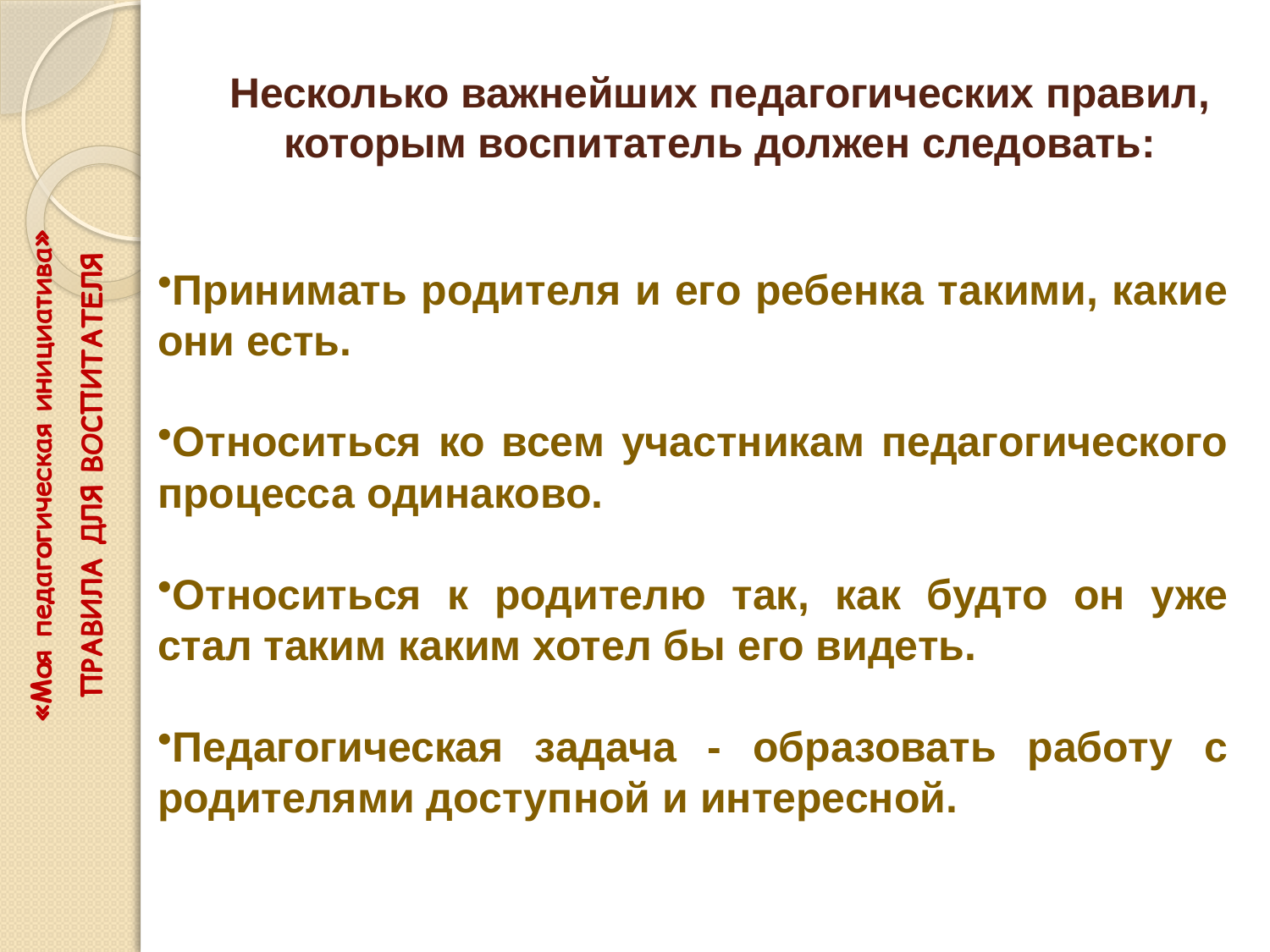

«Моя педагогическая инициатива»
ПРАВИЛА ДЛЯ ВОСПИТАТЕЛЯ
# Несколько важнейших педагогических правил, которым воспитатель должен следовать:
Принимать родителя и его ребенка такими, какие они есть.

Относиться ко всем участникам педагогического процесса одинаково.

Относиться к родителю так, как будто он уже стал таким каким хотел бы его видеть.

Педагогическая задача - образовать работу с родителями доступной и интересной.